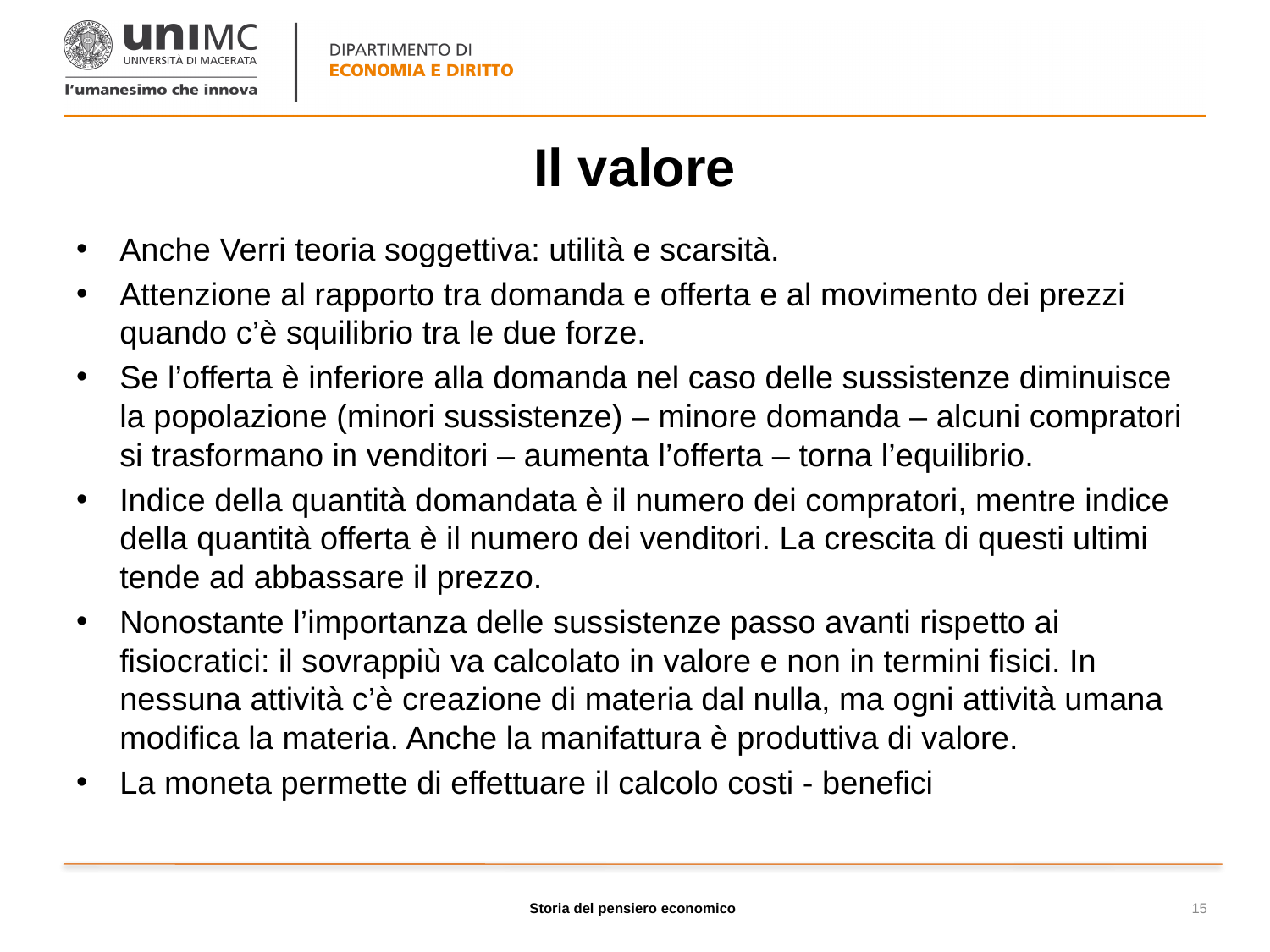

# Il valore
Anche Verri teoria soggettiva: utilità e scarsità.
Attenzione al rapporto tra domanda e offerta e al movimento dei prezzi quando c’è squilibrio tra le due forze.
Se l’offerta è inferiore alla domanda nel caso delle sussistenze diminuisce la popolazione (minori sussistenze) – minore domanda – alcuni compratori si trasformano in venditori – aumenta l’offerta – torna l’equilibrio.
Indice della quantità domandata è il numero dei compratori, mentre indice della quantità offerta è il numero dei venditori. La crescita di questi ultimi tende ad abbassare il prezzo.
Nonostante l’importanza delle sussistenze passo avanti rispetto ai fisiocratici: il sovrappiù va calcolato in valore e non in termini fisici. In nessuna attività c’è creazione di materia dal nulla, ma ogni attività umana modifica la materia. Anche la manifattura è produttiva di valore.
La moneta permette di effettuare il calcolo costi - benefici
Storia del pensiero economico
15